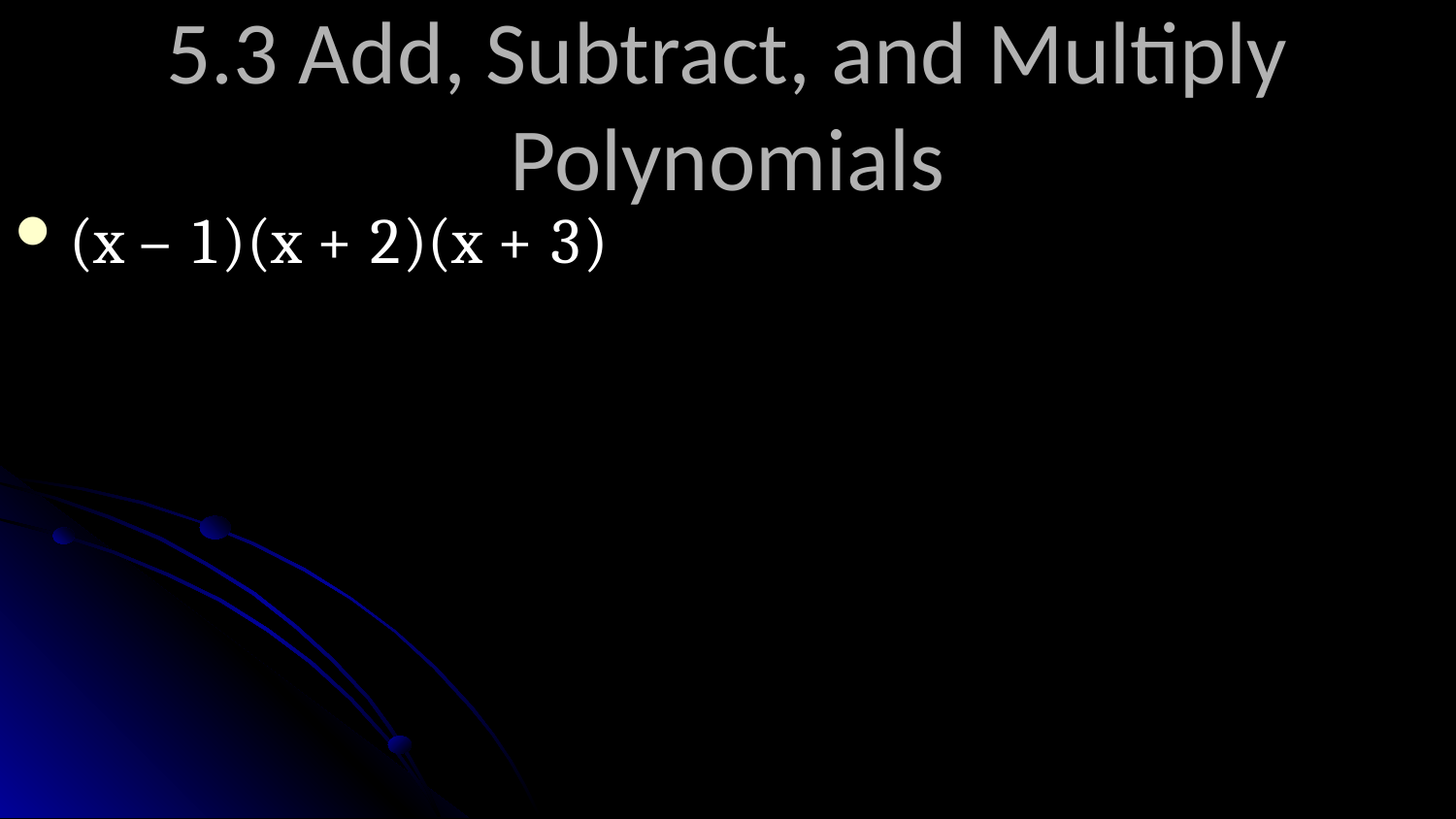

# 5.3 Add, Subtract, and Multiply Polynomials
(x – 1)(x + 2)(x + 3)